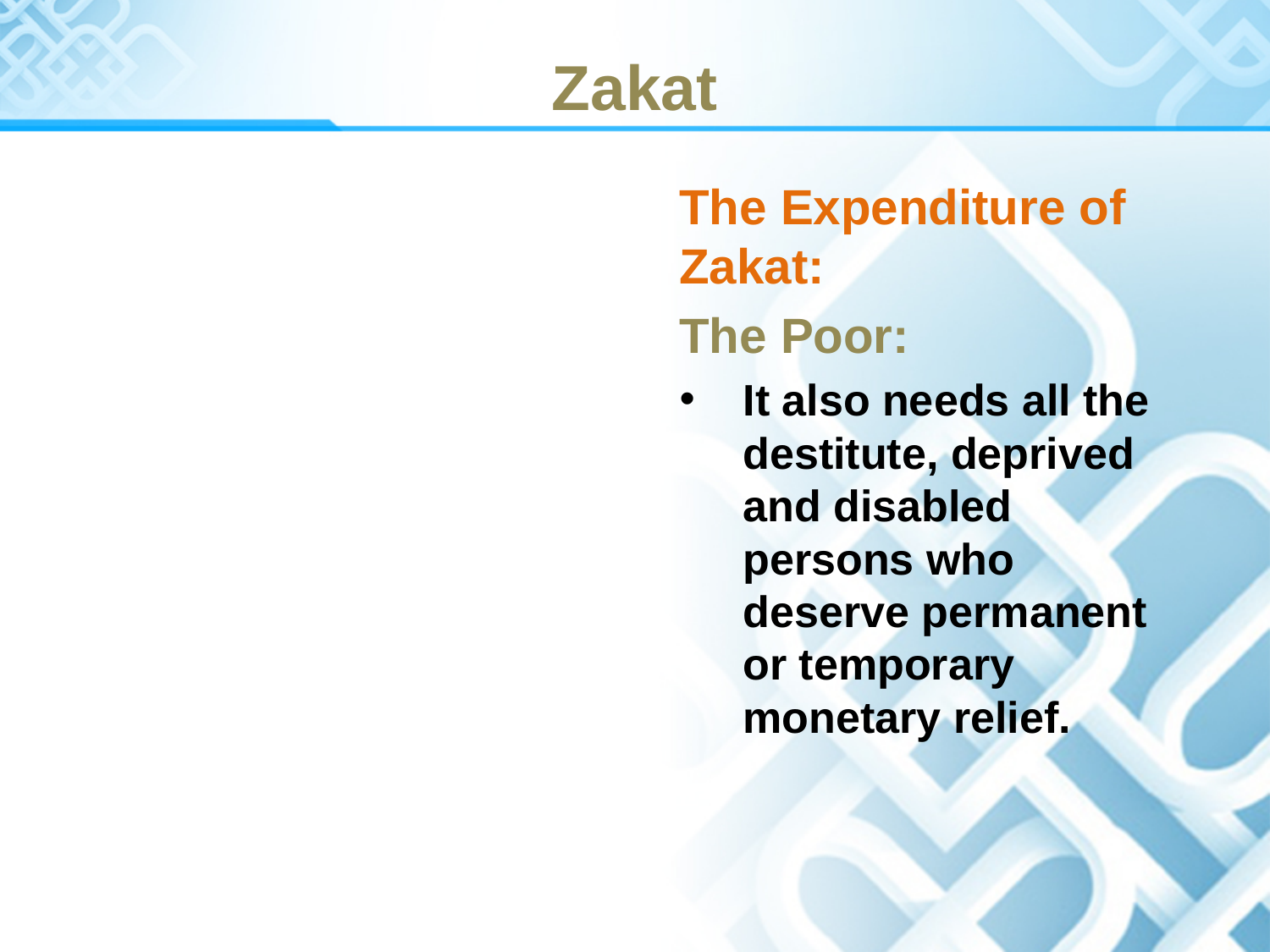

Zakat
The Expenditure of Zakat:
The Poor:
It also needs all the destitute, deprived and disabled persons who deserve permanent or temporary monetary relief.